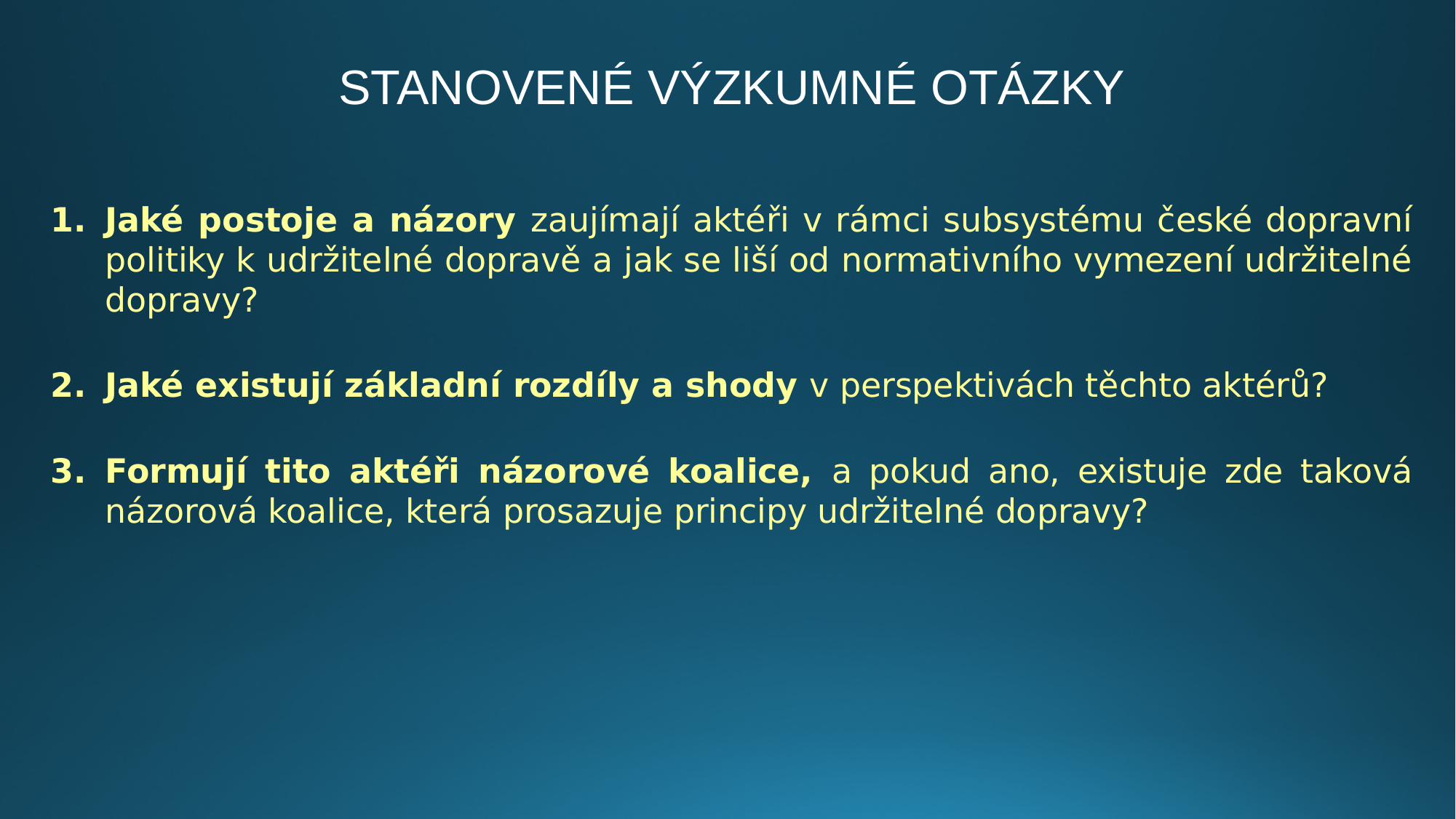

# STANOVENÉ VÝZKUMNÉ OTÁZKY

Jaké postoje a názory zaujímají aktéři v rámci subsystému české dopravní politiky k udržitelné dopravě a jak se liší od normativního vymezení udržitelné dopravy?
Jaké existují základní rozdíly a shody v perspektivách těchto aktérů?
Formují tito aktéři názorové koalice, a pokud ano, existuje zde taková názorová koalice, která prosazuje principy udržitelné dopravy?